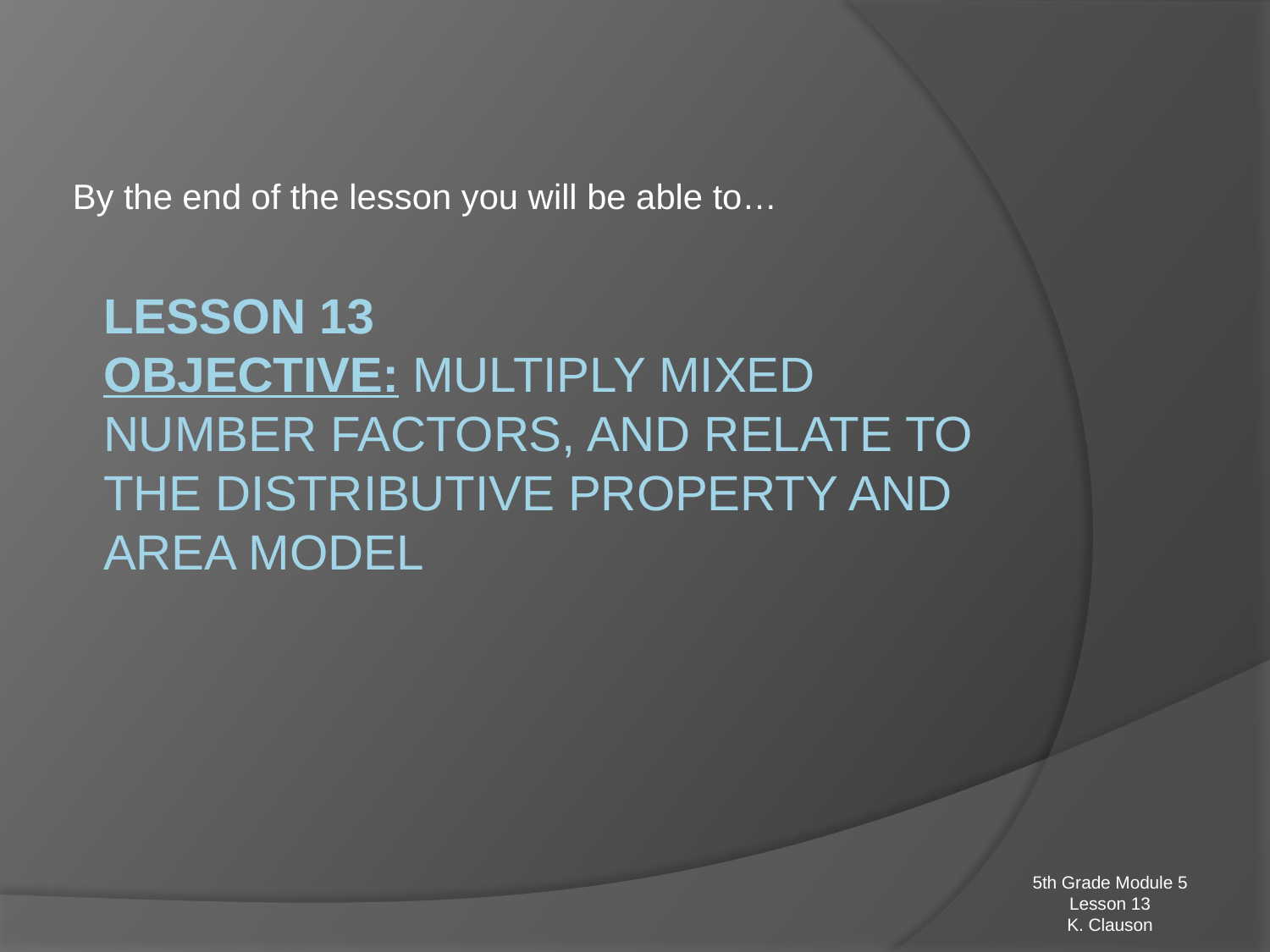

By the end of the lesson you will be able to…
# Lesson 13 Objective: Multiply mixed number factors, and relate to the distributive property and area model
5th Grade Module 5
Lesson 13
K. Clauson